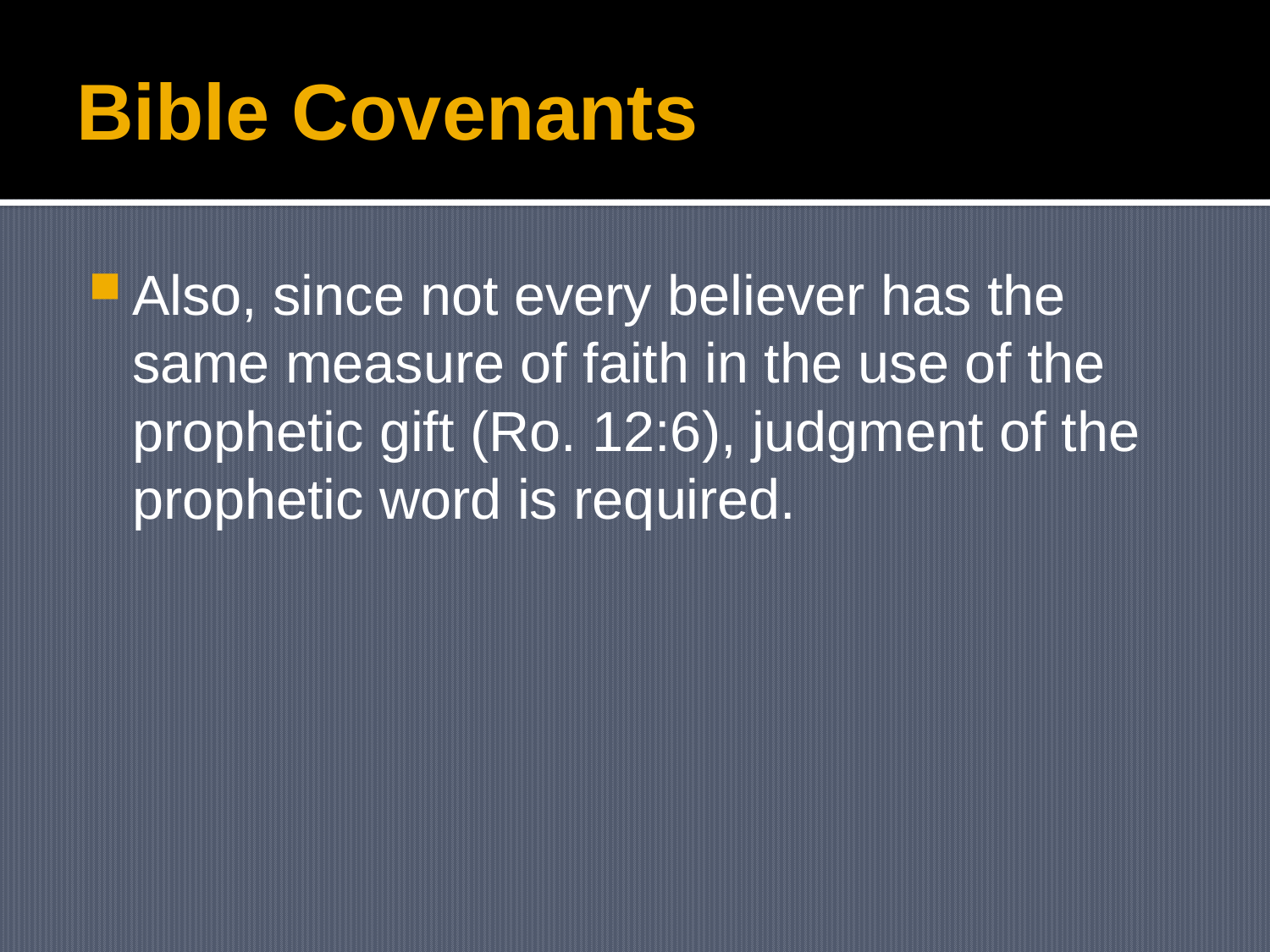

# Bible Covenants
Also, since not every believer has the same measure of faith in the use of the prophetic gift (Ro. 12:6), judgment of the prophetic word is required.